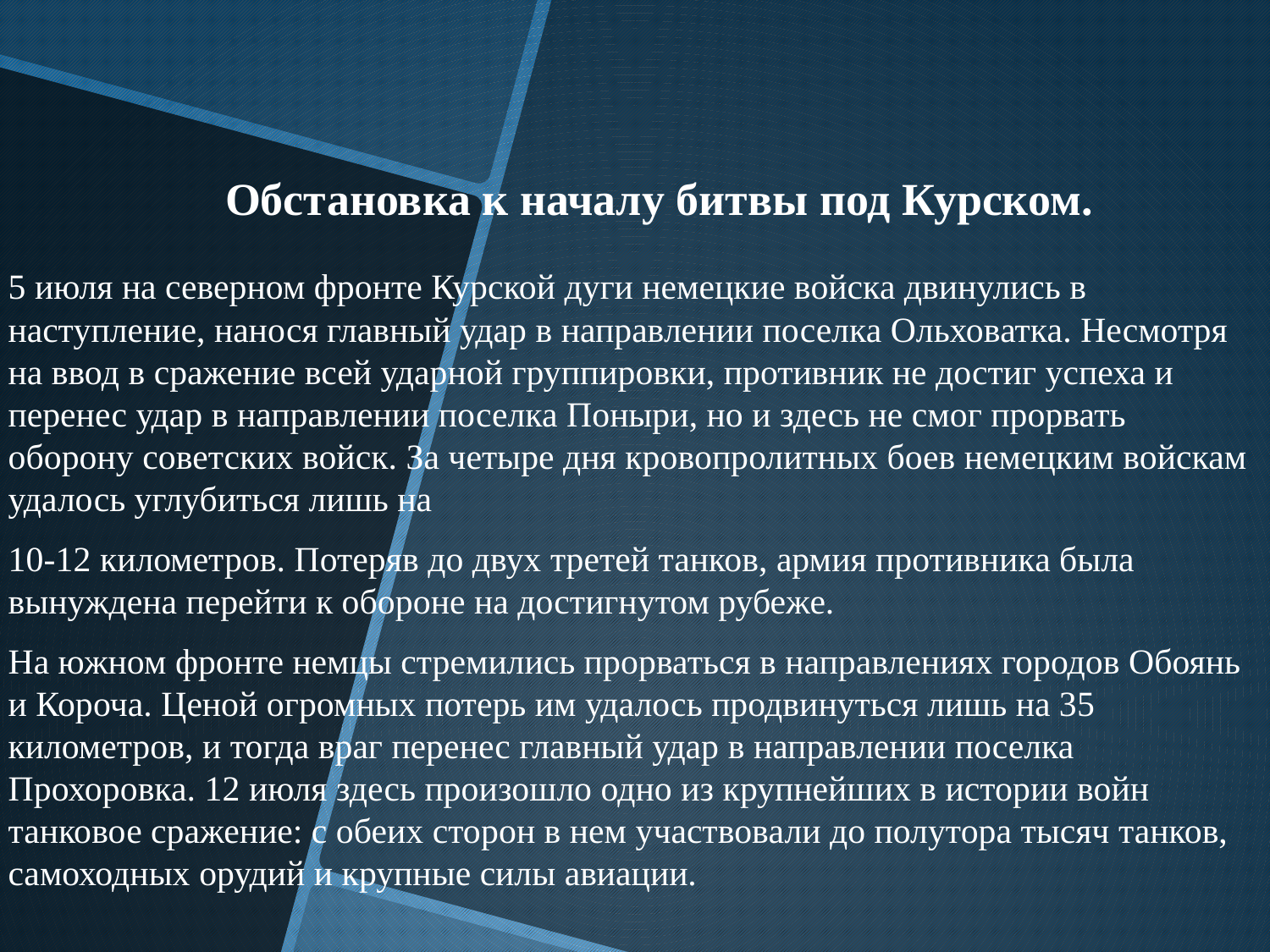

# Обстановка к началу битвы под Курском.
5 июля на северном фронте Курской дуги немецкие войска двинулись в наступление, нанося главный удар в направлении поселка Ольховатка. Несмотря на ввод в сражение всей ударной группировки, противник не достиг успеха и перенес удар в направлении поселка Поныри, но и здесь не смог прорвать оборону советских войск. За четыре дня кровопролитных боев немецким войскам удалось углубиться лишь на
10-12 километров. Потеряв до двух третей танков, армия противника была вынуждена перейти к обороне на достигнутом рубеже.
На южном фронте немцы стремились прорваться в направлениях городов Обоянь и Короча. Ценой огромных потерь им удалось продвинуться лишь на 35 километров, и тогда враг перенес главный удар в направлении поселка Прохоровка. 12 июля здесь произошло одно из крупнейших в истории войн танковое сражение: с обеих сторон в нем участвовали до полутора тысяч танков, самоходных орудий и крупные силы авиации.